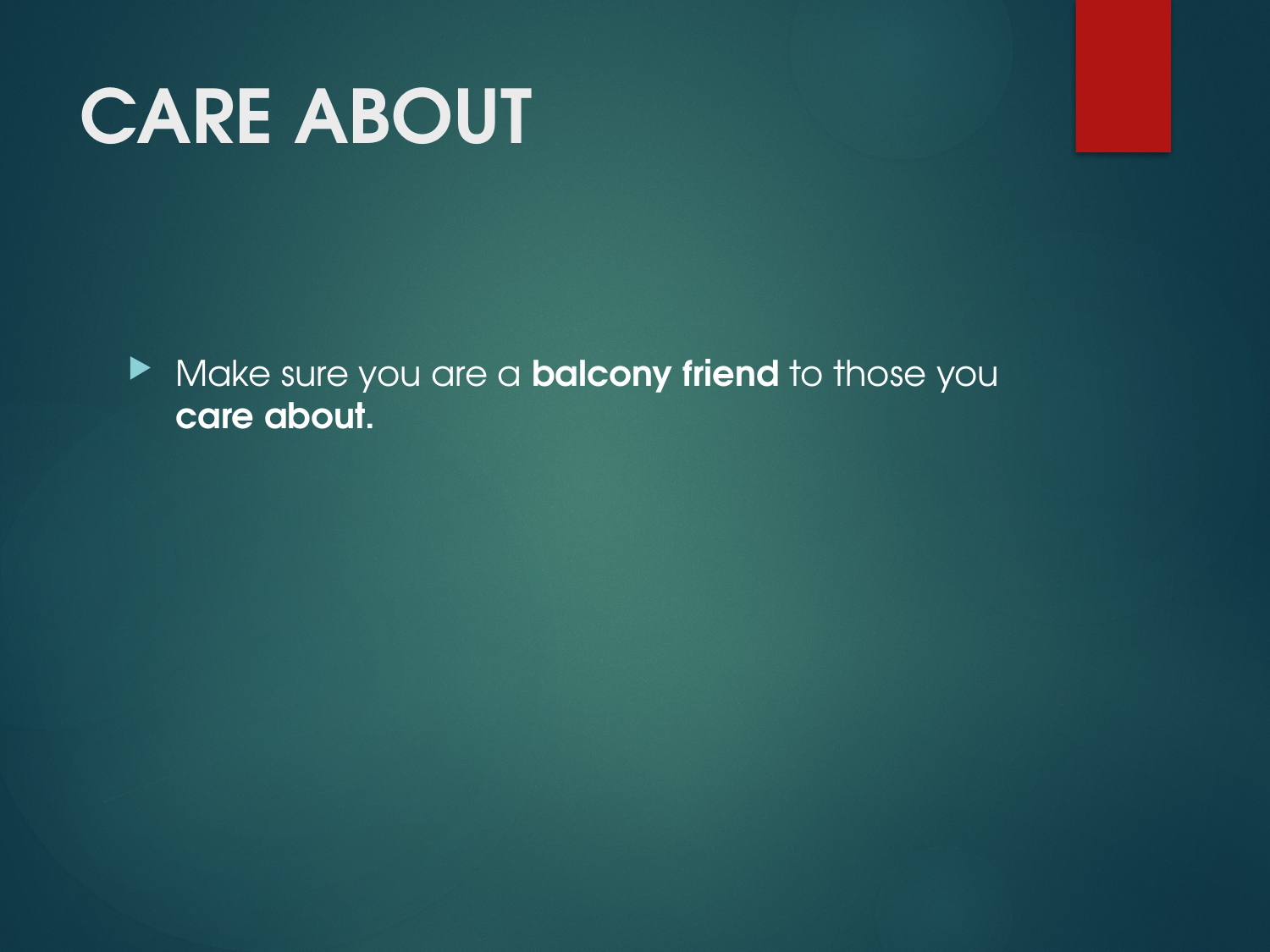

# CARE ABOUT

Make sure you are a balcony friend to those you care about.